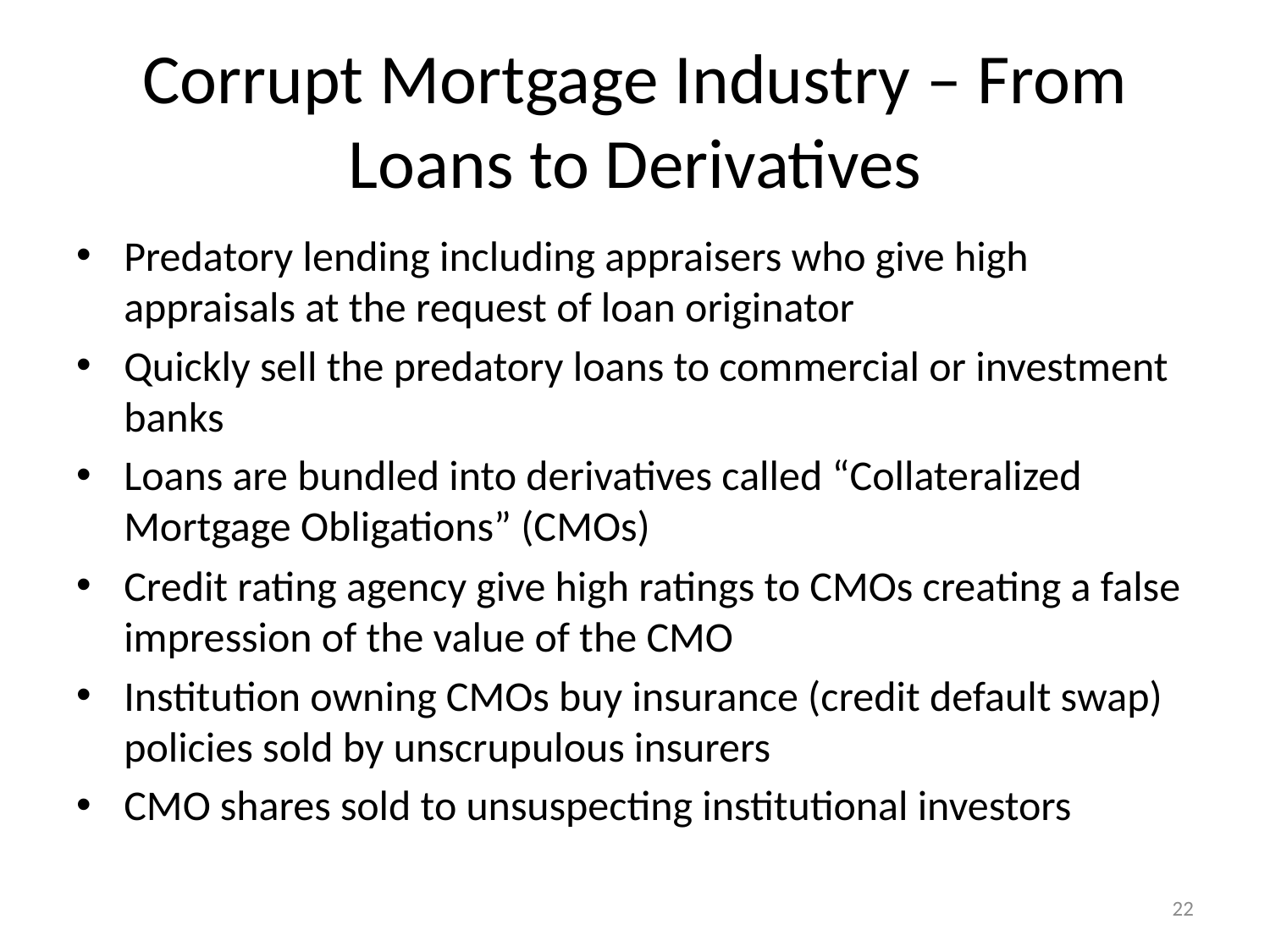

# Corrupt Mortgage Industry – From Loans to Derivatives
Predatory lending including appraisers who give high appraisals at the request of loan originator
Quickly sell the predatory loans to commercial or investment banks
Loans are bundled into derivatives called “Collateralized Mortgage Obligations” (CMOs)
Credit rating agency give high ratings to CMOs creating a false impression of the value of the CMO
Institution owning CMOs buy insurance (credit default swap) policies sold by unscrupulous insurers
CMO shares sold to unsuspecting institutional investors
22